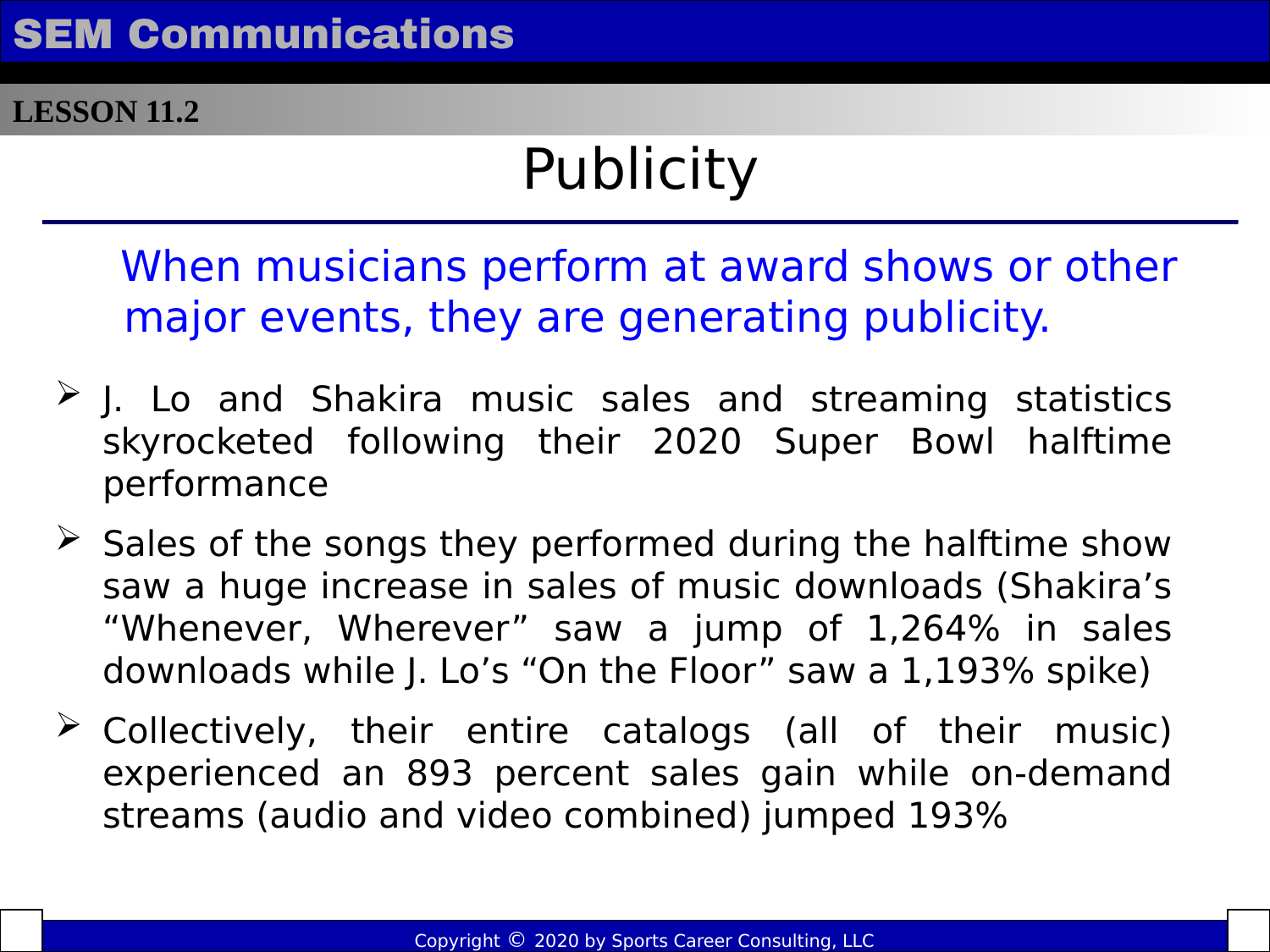

SEM Communications
LESSON 11.2
Publicity

     When musicians perform at award shows or other major events, they are generating publicity.
J. Lo and Shakira music sales and streaming statistics skyrocketed following their 2020 Super Bowl halftime performance
Sales of the songs they performed during the halftime show saw a huge increase in sales of music downloads (Shakira’s “Whenever, Wherever” saw a jump of 1,264% in sales downloads while J. Lo’s “On the Floor” saw a 1,193% spike)
Collectively, their entire catalogs (all of their music) experienced an 893 percent sales gain while on-demand streams (audio and video combined) jumped 193%
Copyright © 2020 by Sports Career Consulting, LLC